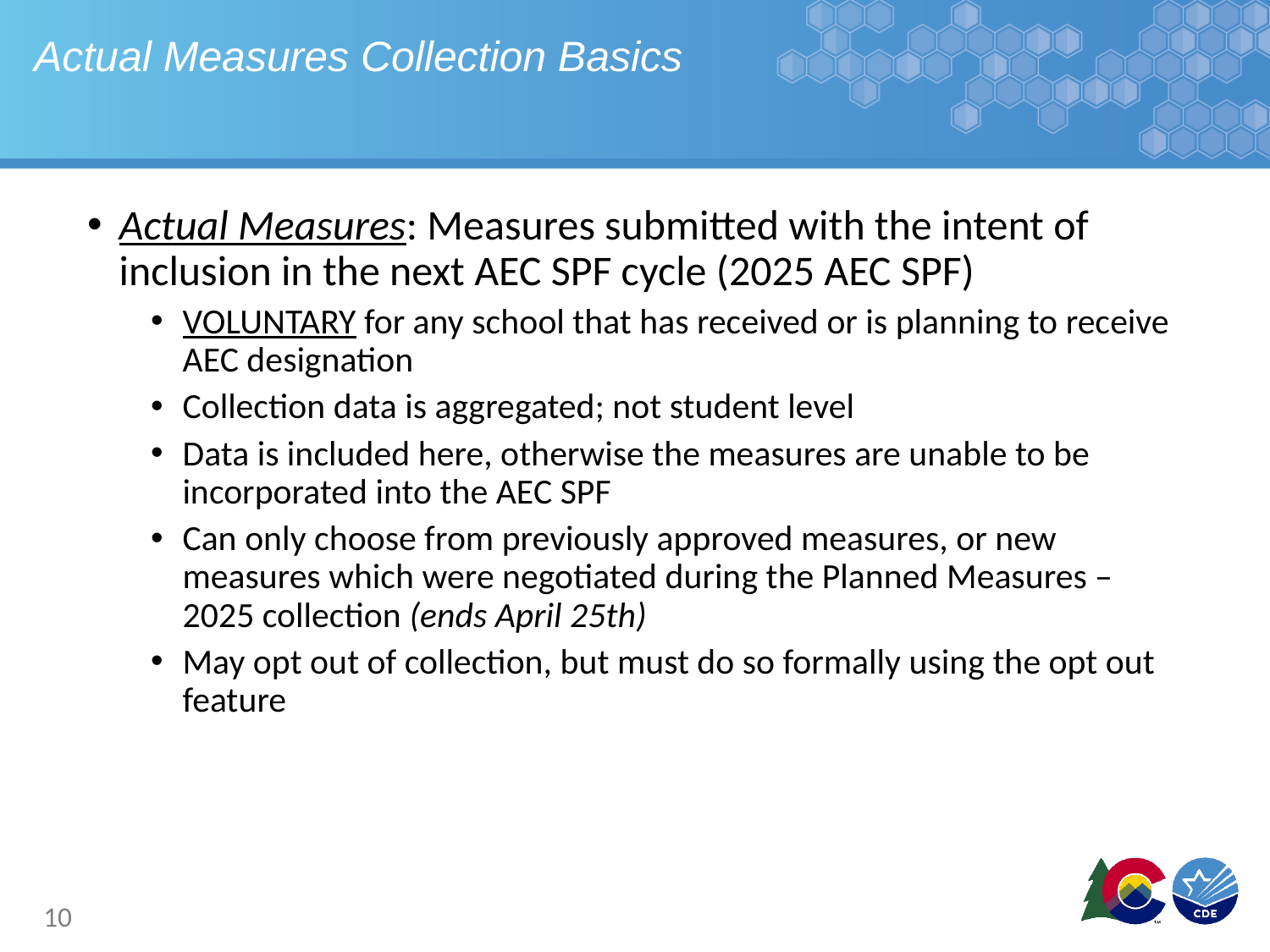

# Actual Measures Collection Basics
Actual Measures: Measures submitted with the intent of inclusion in the next AEC SPF cycle (2025 AEC SPF)
VOLUNTARY for any school that has received or is planning to receive AEC designation
Collection data is aggregated; not student level
Data is included here, otherwise the measures are unable to be incorporated into the AEC SPF
Can only choose from previously approved measures, or new measures which were negotiated during the Planned Measures – 2025 collection (ends April 25th)
May opt out of collection, but must do so formally using the opt out feature

10